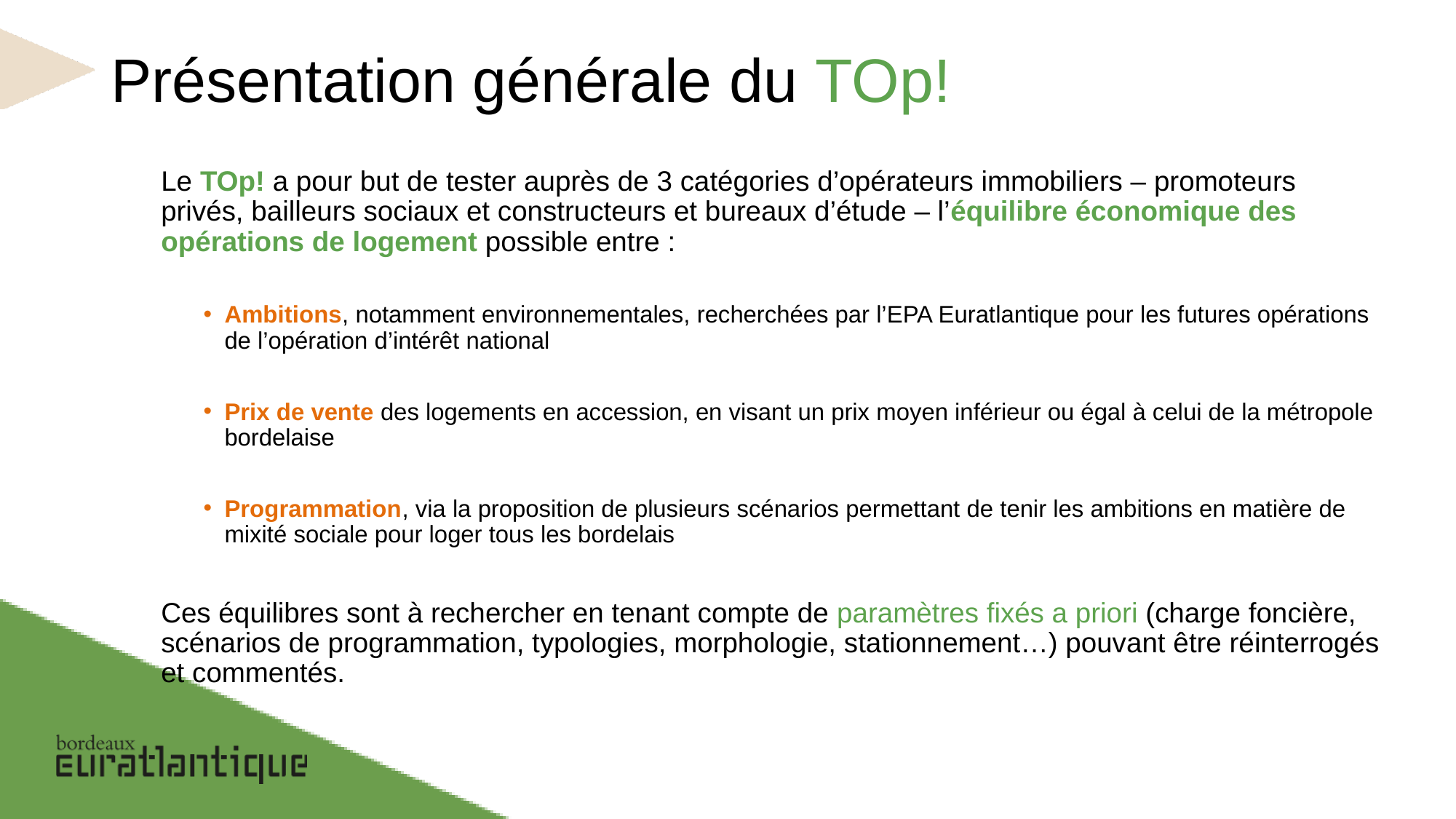

# Présentation générale du TOp!
Le TOp! a pour but de tester auprès de 3 catégories d’opérateurs immobiliers – promoteurs privés, bailleurs sociaux et constructeurs et bureaux d’étude – l’équilibre économique des opérations de logement possible entre :

Ambitions, notamment environnementales, recherchées par l’EPA Euratlantique pour les futures opérations de l’opération d’intérêt national

Prix de vente des logements en accession, en visant un prix moyen inférieur ou égal à celui de la métropole bordelaise

Programmation, via la proposition de plusieurs scénarios permettant de tenir les ambitions en matière de mixité sociale pour loger tous les bordelais

Ces équilibres sont à rechercher en tenant compte de paramètres fixés a priori (charge foncière, scénarios de programmation, typologies, morphologie, stationnement…) pouvant être réinterrogés et commentés.